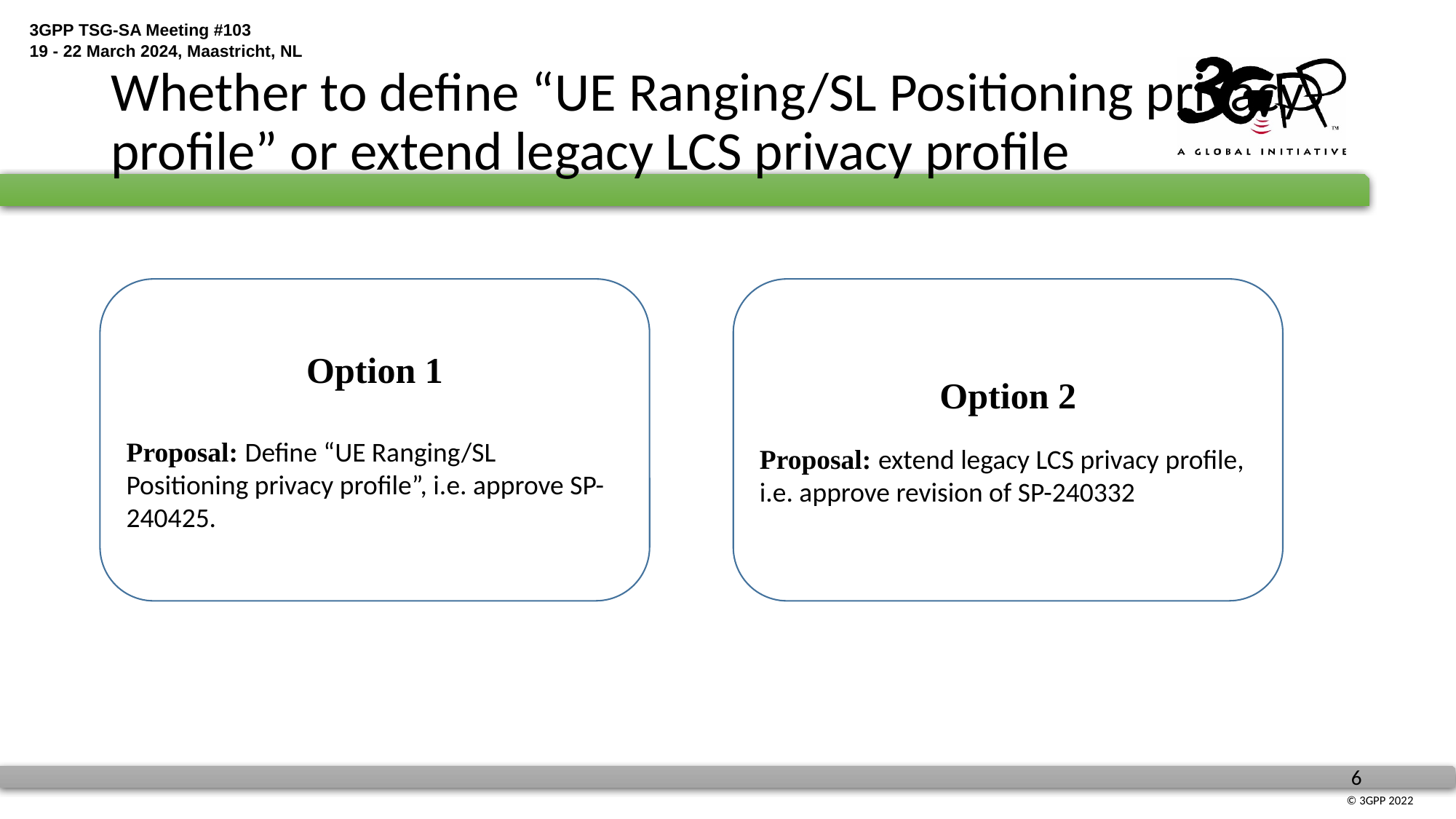

# Whether to define “UE Ranging/SL Positioning privacy profile” or extend legacy LCS privacy profile
Option 1

Proposal: Define “UE Ranging/SL Positioning privacy profile”, i.e. approve SP-240425.
Option 2

Proposal: extend legacy LCS privacy profile, i.e. approve revision of SP-240332